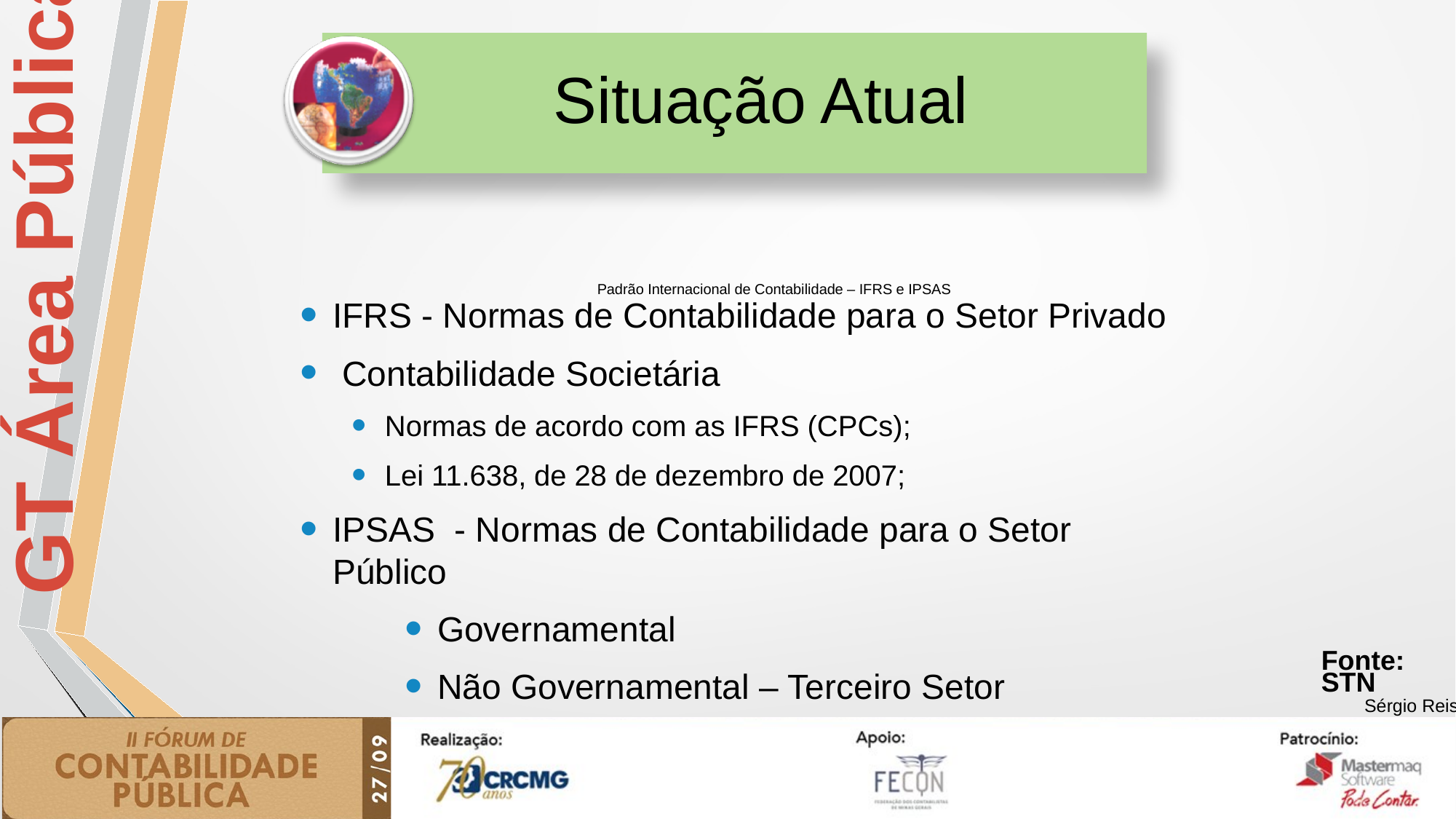

Situação Atual
# Padrão Internacional de Contabilidade – IFRS e IPSAS
IFRS - Normas de Contabilidade para o Setor Privado
 Contabilidade Societária
Normas de acordo com as IFRS (CPCs);
Lei 11.638, de 28 de dezembro de 2007;
IPSAS  - Normas de Contabilidade para o Setor Público
Governamental
Não Governamental – Terceiro Setor
Fonte: STN